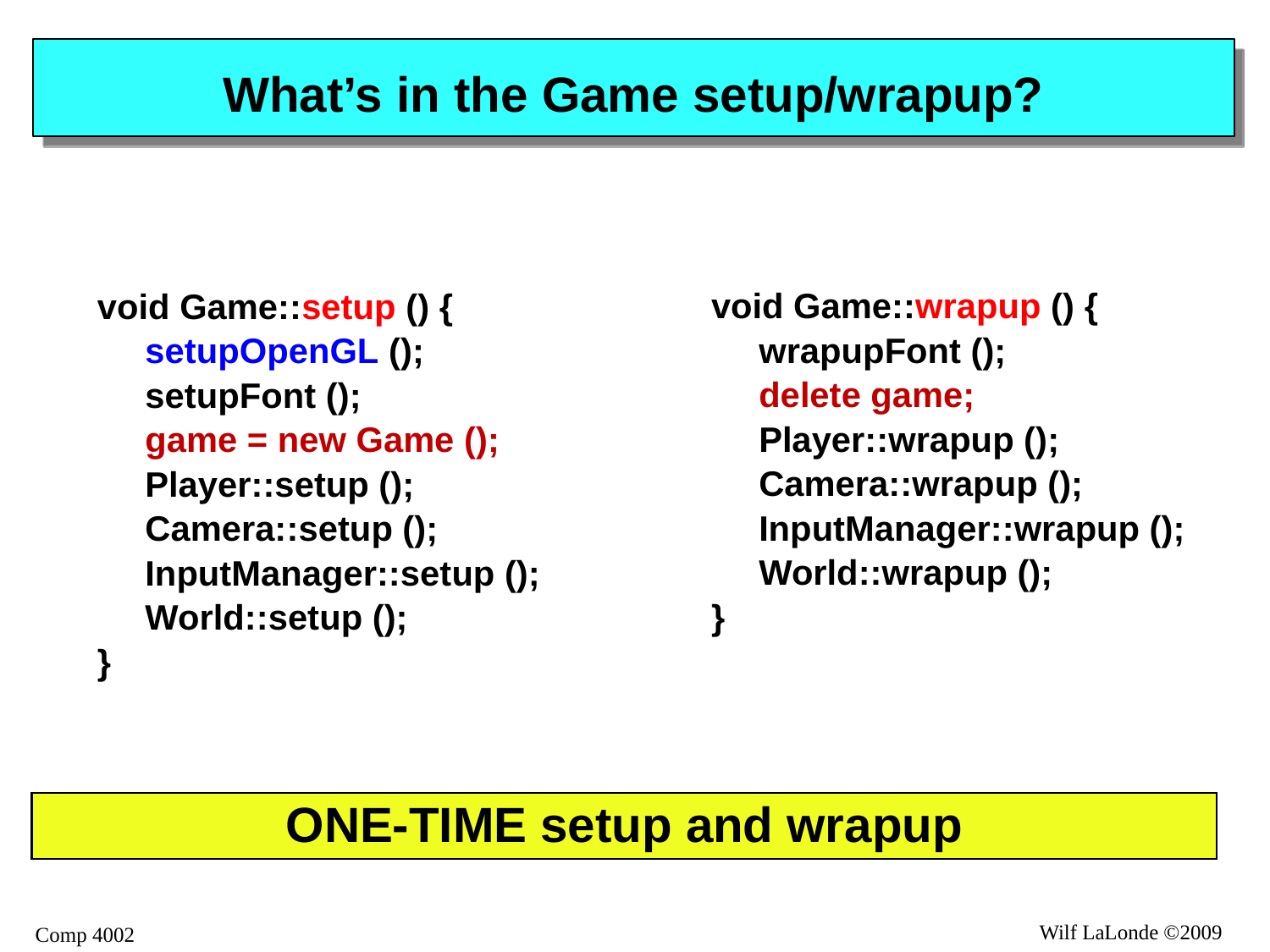

# What’s in the Game setup/wrapup?
void Game::setup () {
	setupOpenGL ();
	setupFont ();
	game = new Game ();
	Player::setup ();
	Camera::setup ();
	InputManager::setup ();
	World::setup ();
}
void Game::wrapup () {
	wrapupFont ();
	delete game;
	Player::wrapup ();
	Camera::wrapup ();
	InputManager::wrapup ();
	World::wrapup ();
}
ONE-TIME setup and wrapup